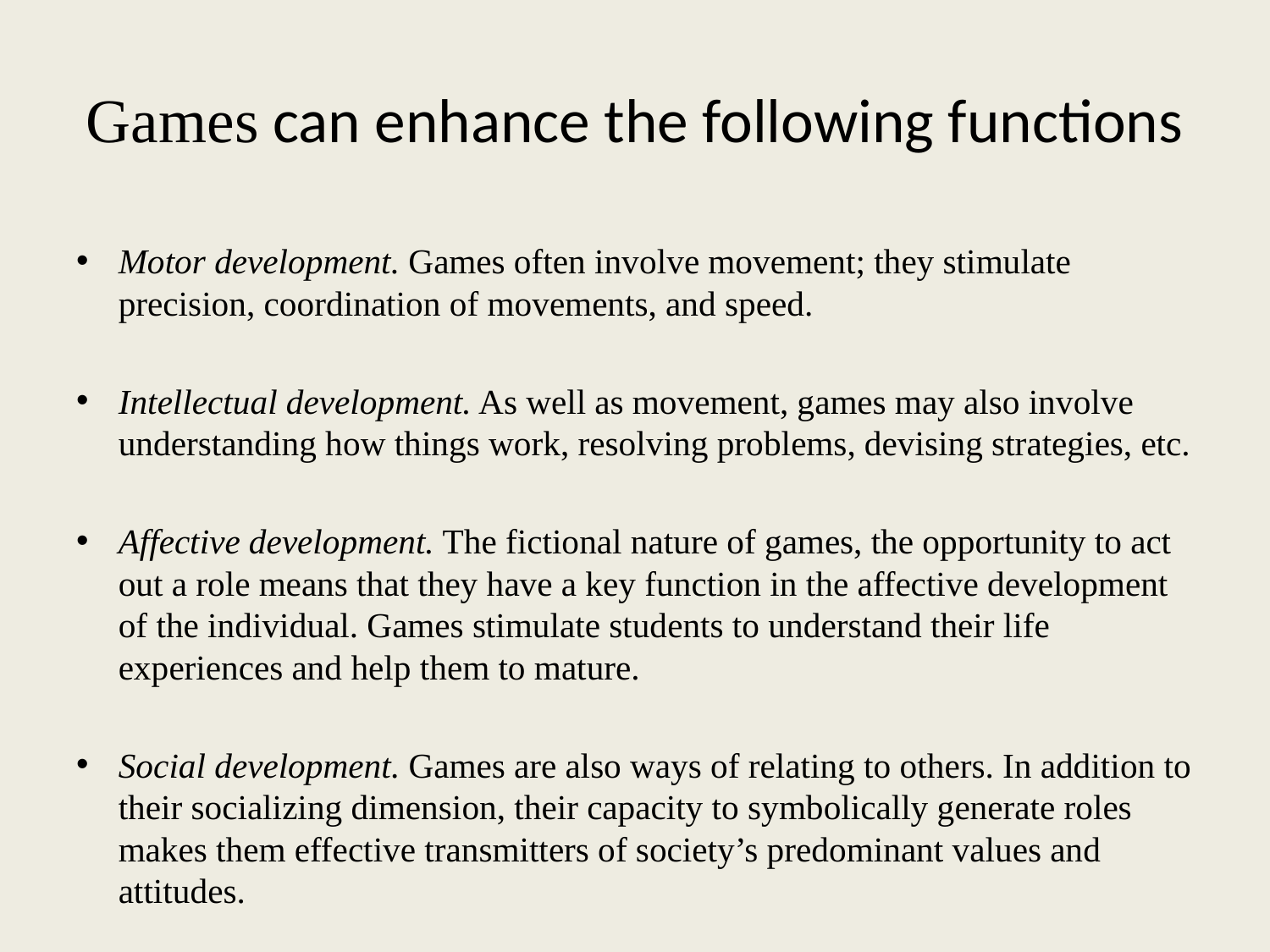

# Games can enhance the following functions
Motor development. Games often involve movement; they stimulate precision, coordination of movements, and speed.

Intellectual development. As well as movement, games may also involve understanding how things work, resolving problems, devising strategies, etc.

Affective development. The fictional nature of games, the opportunity to act out a role means that they have a key function in the affective development of the individual. Games stimulate students to understand their life experiences and help them to mature.

Social development. Games are also ways of relating to others. In addition to their socializing dimension, their capacity to symbolically generate roles makes them effective transmitters of society’s predominant values and attitudes.